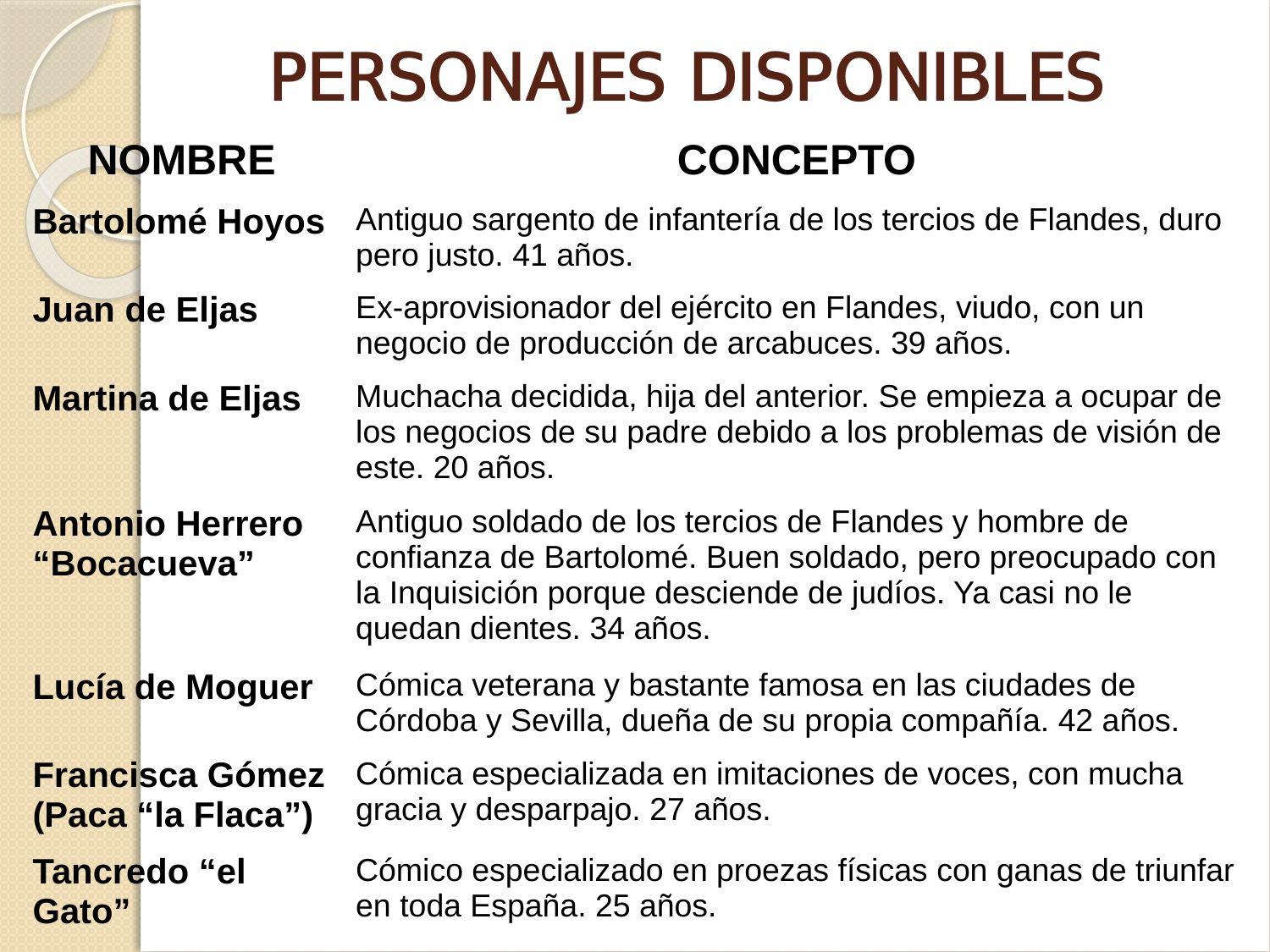

PERSONAJES DISPONIBLES
| NOMBRE | CONCEPTO |
| --- | --- |
| Bartolomé Hoyos | Antiguo sargento de infantería de los tercios de Flandes, duro pero justo. 41 años. |
| Juan de Eljas | Ex-aprovisionador del ejército en Flandes, viudo, con un negocio de producción de arcabuces. 39 años. |
| Martina de Eljas | Muchacha decidida, hija del anterior. Se empieza a ocupar de los negocios de su padre debido a los problemas de visión de este. 20 años. |
| Antonio Herrero “Bocacueva” | Antiguo soldado de los tercios de Flandes y hombre de confianza de Bartolomé. Buen soldado, pero preocupado con la Inquisición porque desciende de judíos. Ya casi no le quedan dientes. 34 años. |
| Lucía de Moguer | Cómica veterana y bastante famosa en las ciudades de Córdoba y Sevilla, dueña de su propia compañía. 42 años. |
| Francisca Gómez (Paca “la Flaca”) | Cómica especializada en imitaciones de voces, con mucha gracia y desparpajo. 27 años. |
| Tancredo “el Gato” | Cómico especializado en proezas físicas con ganas de triunfar en toda España. 25 años. |